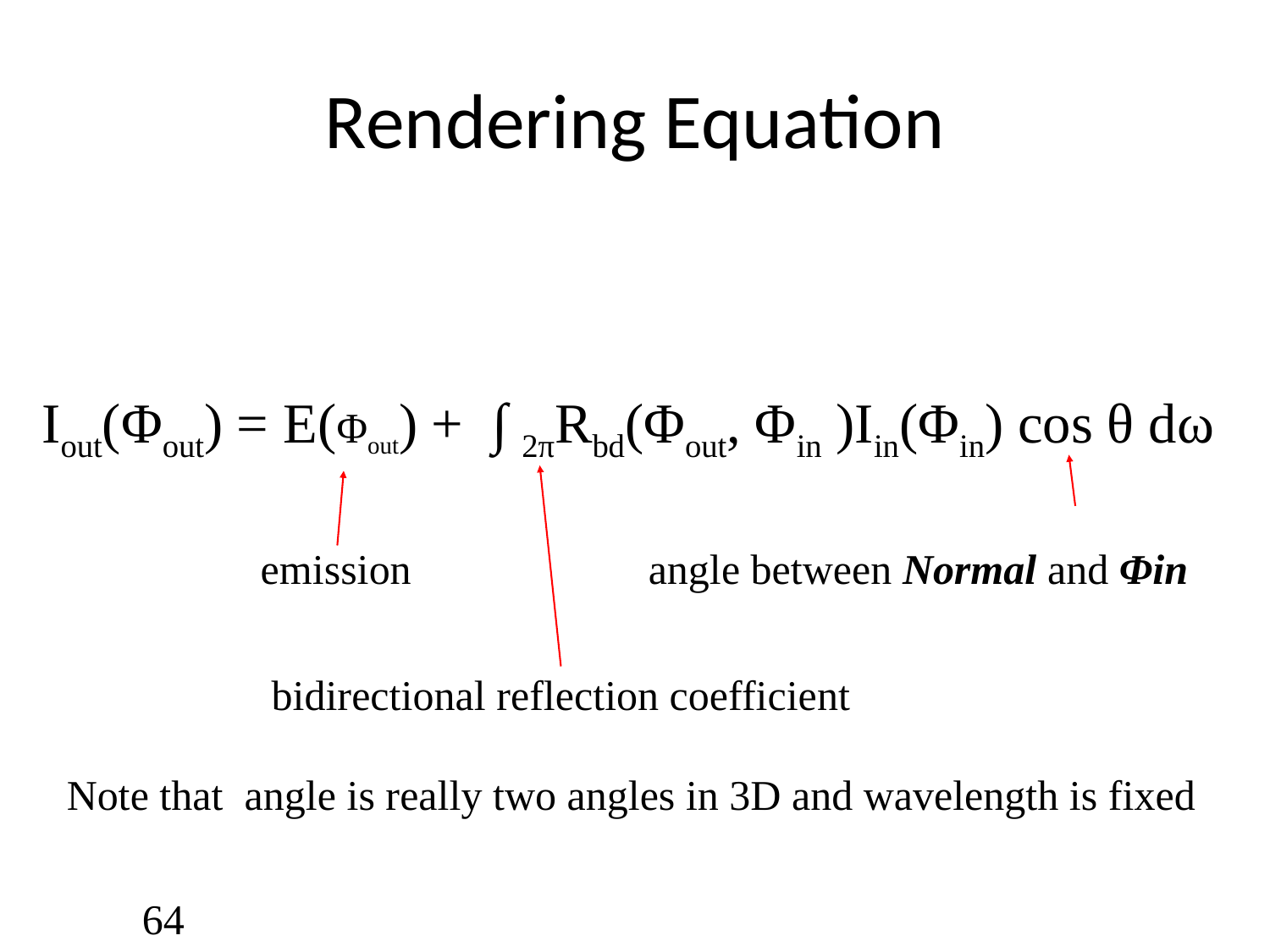

# Rendering Equation
Iout(Φout) = E(Φout) +  ∫ 2πRbd(Φout, Φin )Iin(Φin) cos θ dω

emission
angle between Normal and Φin
bidirectional reflection coefficient
Note that  angle is really two angles in 3D and wavelength is fixed
64